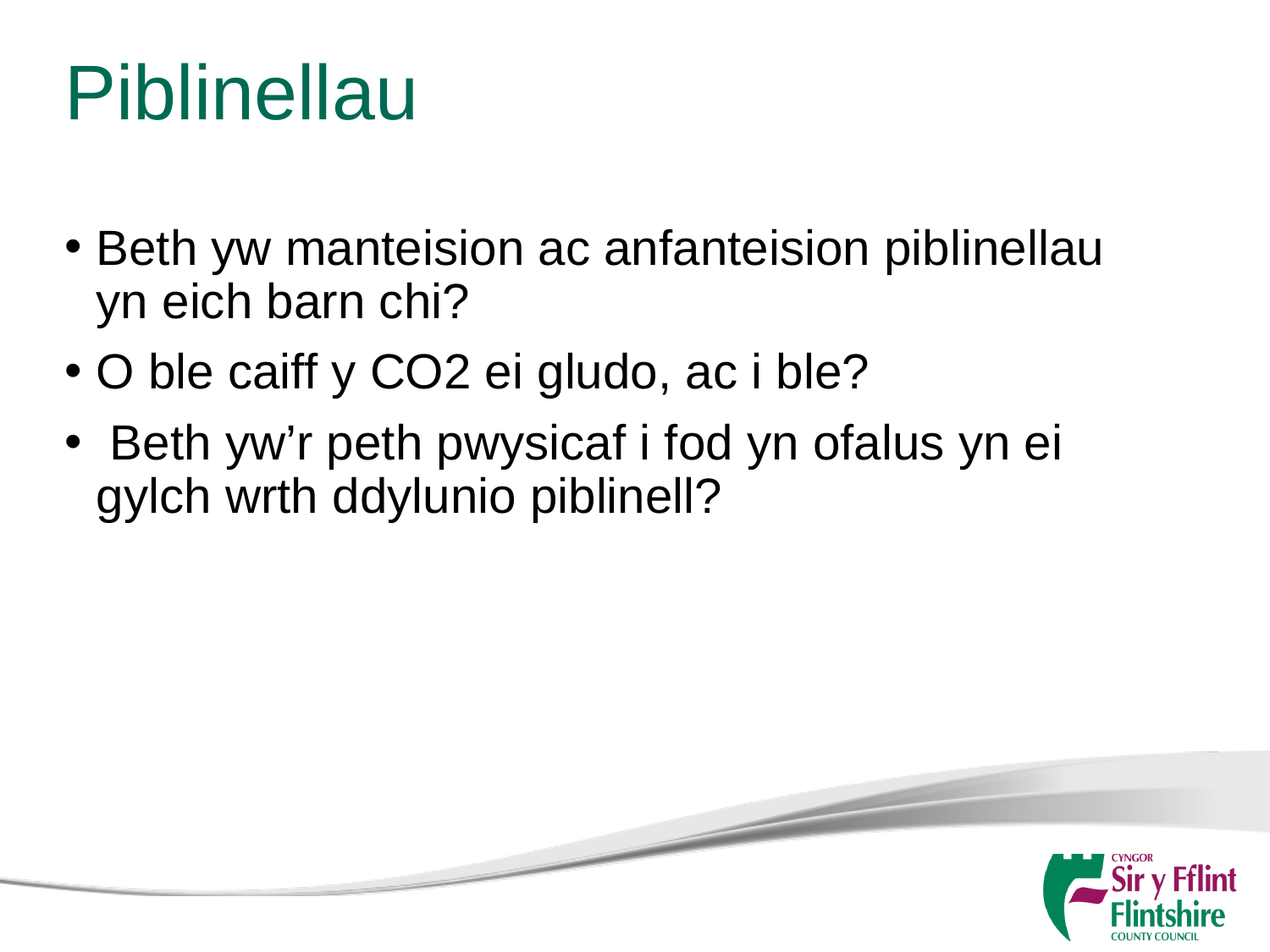

# Piblinellau
Beth yw manteision ac anfanteision piblinellau yn eich barn chi?
O ble caiff y CO2 ei gludo, ac i ble?
 Beth yw’r peth pwysicaf i fod yn ofalus yn ei gylch wrth ddylunio piblinell?